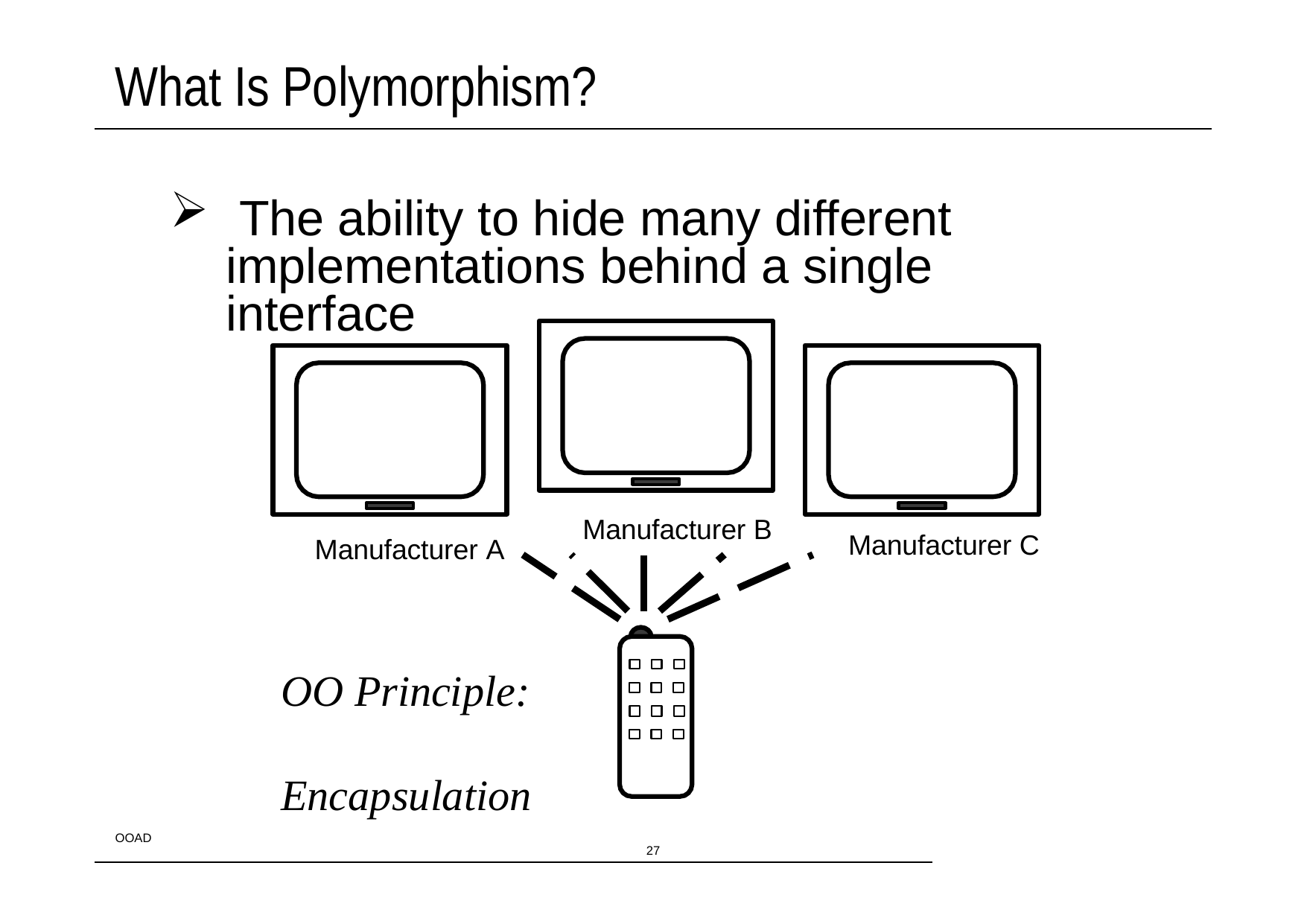

# What Is Polymorphism?
 The ability to hide many different  implementations behind a single interface

Manufacturer B
Manufacturer C
Manufacturer A

OO Principle:  Encapsulation

OOAD
27